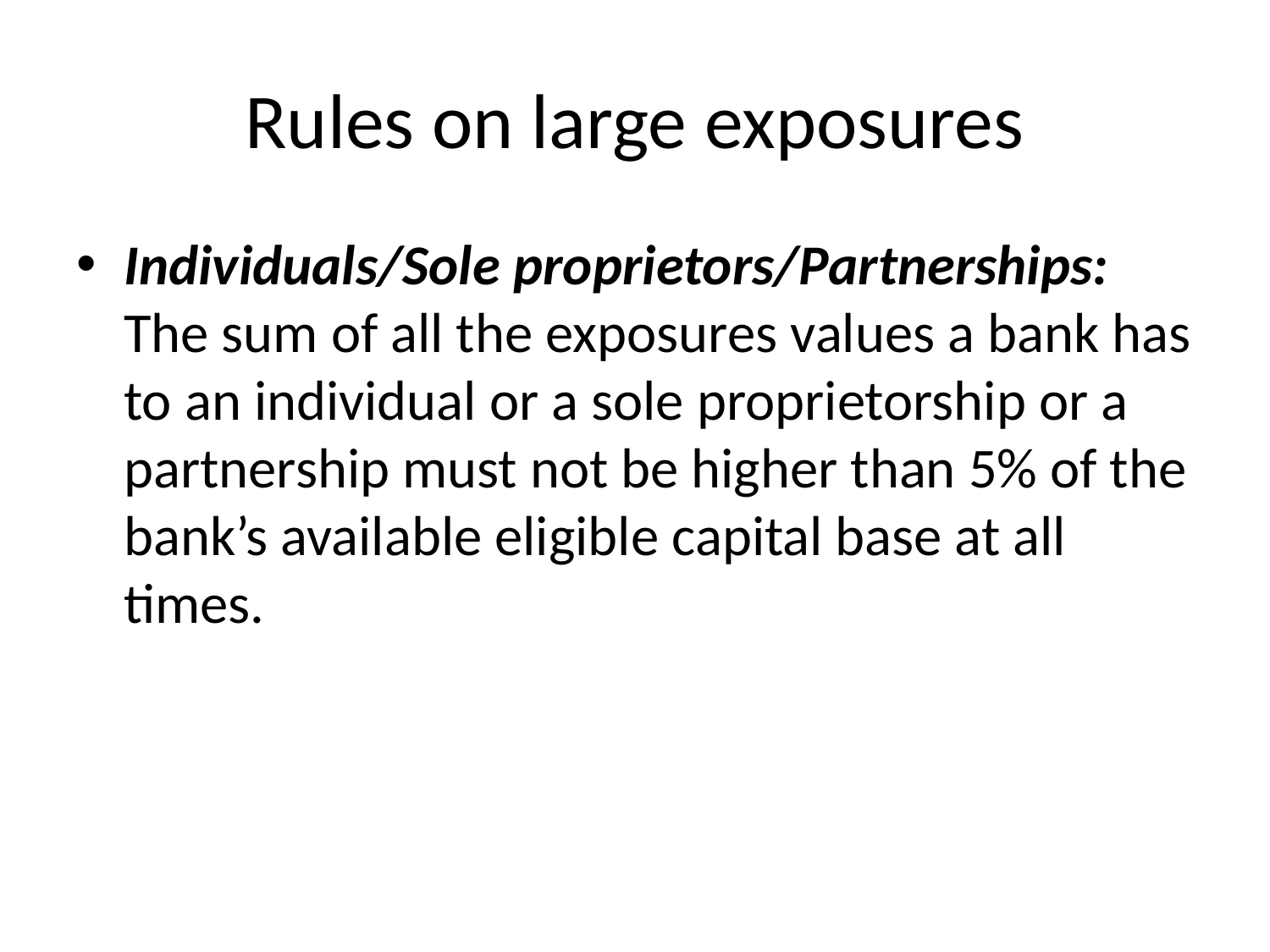

# Rules on large exposures
Individuals/Sole proprietors/Partnerships: The sum of all the exposures values a bank has to an individual or a sole proprietorship or a partnership must not be higher than 5% of the bank’s available eligible capital base at all times.